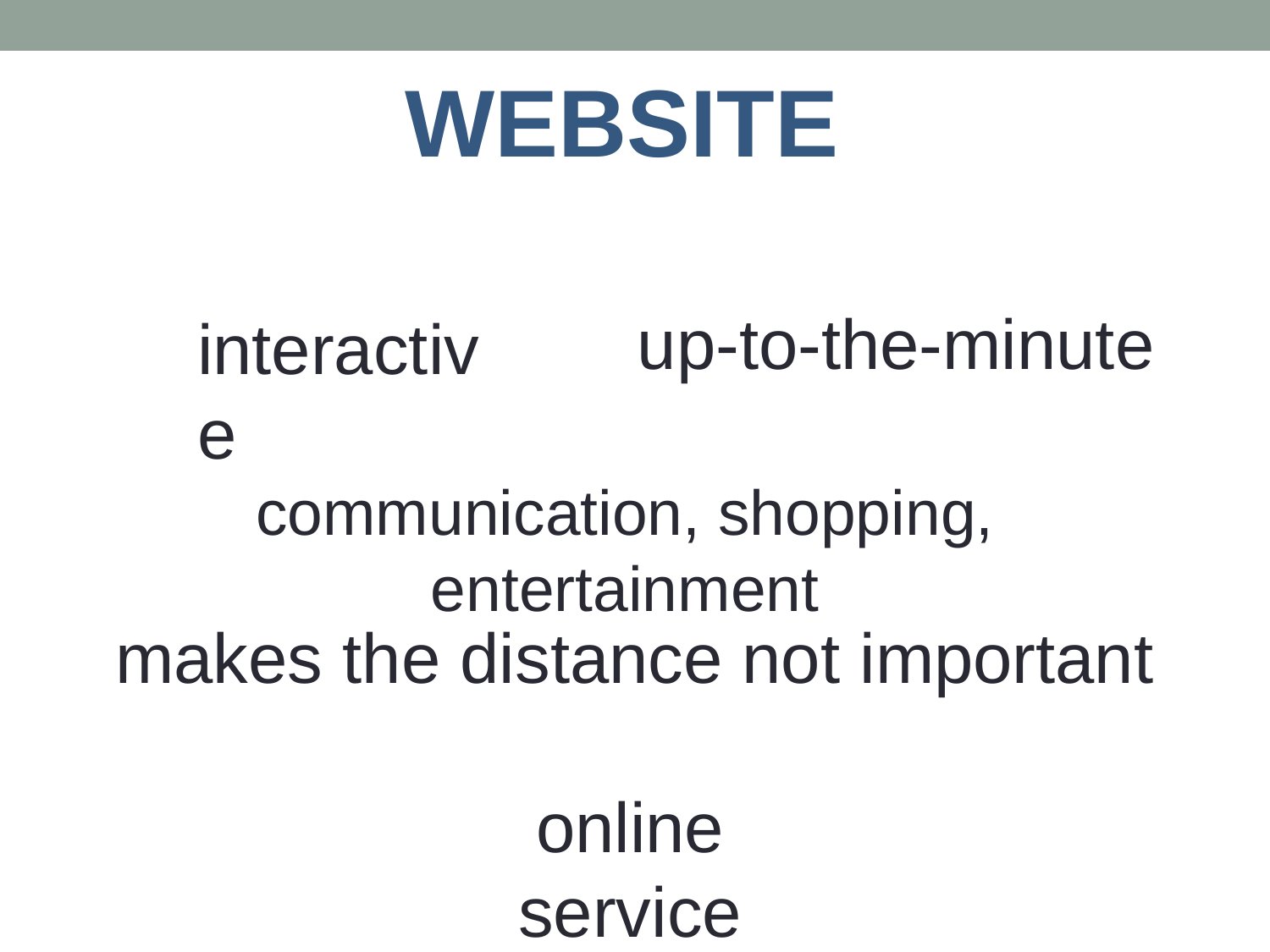

Website

up-to-the-minute
interactive
communication, shopping, entertainment
makes the distance not important
online service